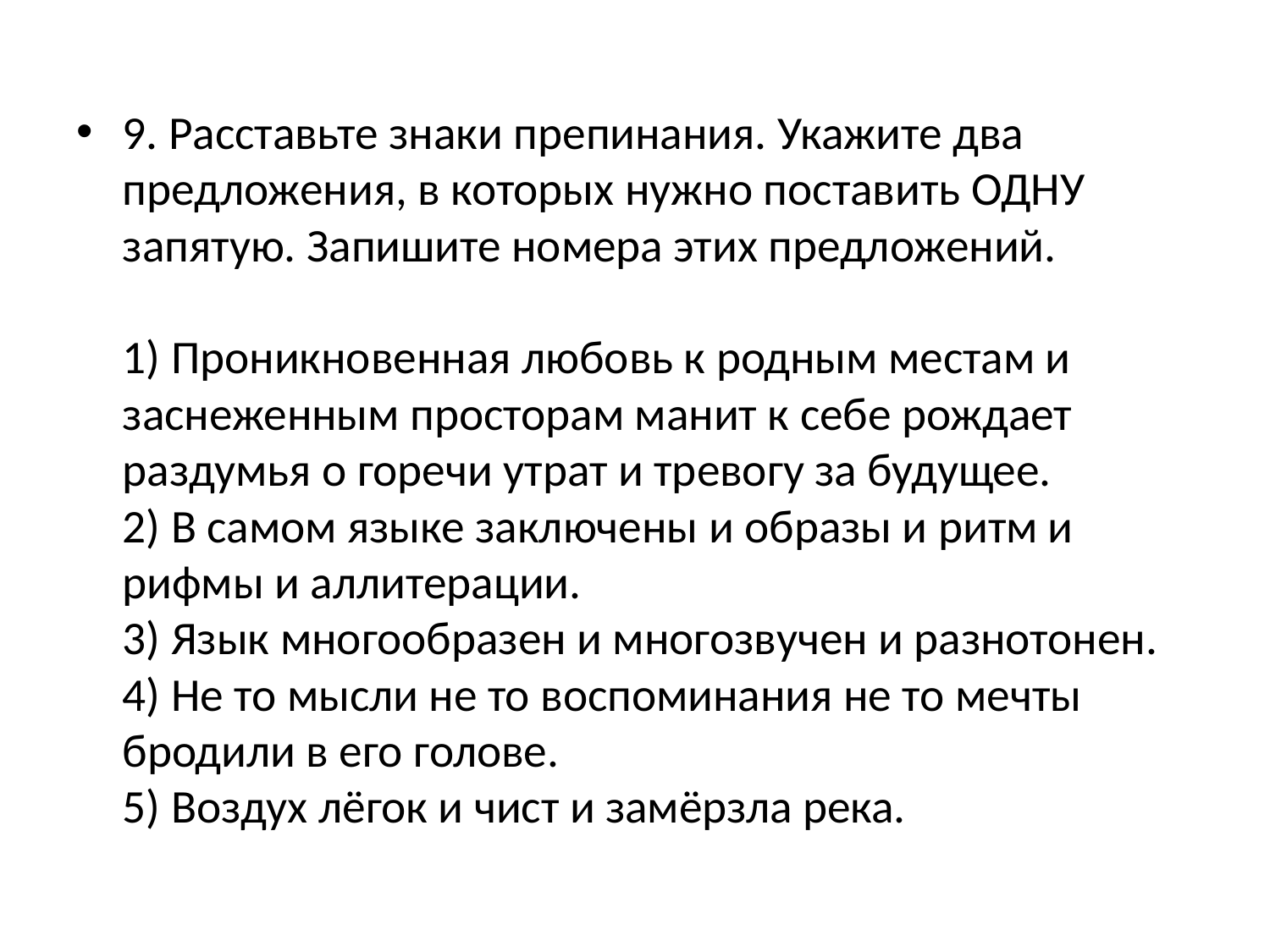

9. Расставьте знаки препинания. Укажите два предложения, в которых нужно поставить ОДНУ запятую. Запишите номера этих предложений. 
1) Проникновенная любовь к родным местам и заснеженным просторам манит к себе рождает раздумья о горечи утрат и тревогу за будущее. 
2) В самом языке заключены и образы и ритм и рифмы и аллитерации. 
3) Язык многообразен и многозвучен и разнотонен. 
4) Не то мысли не то воспоминания не то мечты бродили в его голове. 
5) Воздух лёгок и чист и замёрзла река.